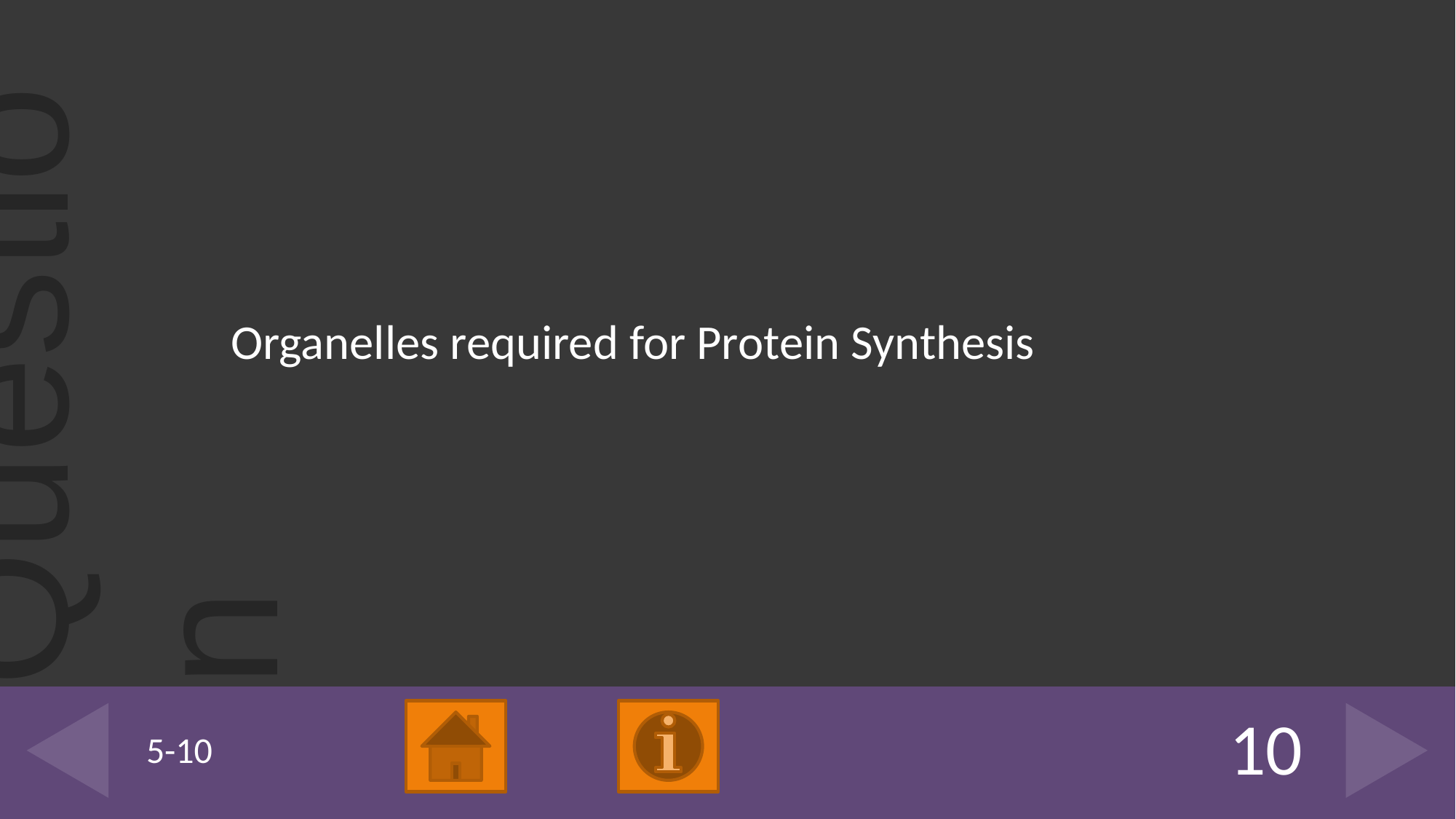

Organelles required for Protein Synthesis

# 5-10
10